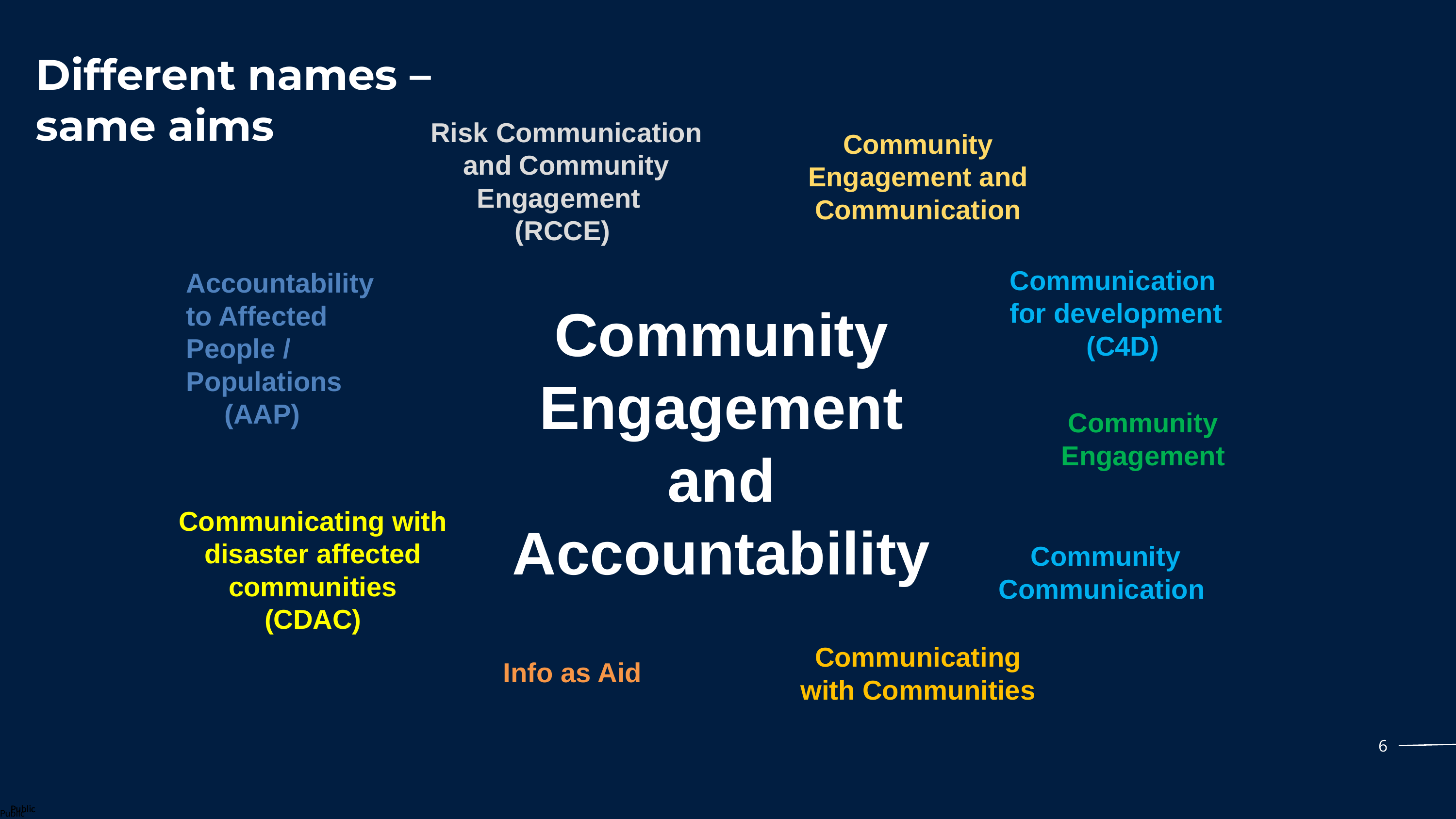

Different names – same aims

Risk Communication and Community Engagement
(RCCE)
Community Engagement and Communication
Communication for development
          (C4D)
Accountability to Affected People / Populations
     (AAP)
Community Engagement and Accountability
Community Engagement
Communicating with disaster affected communities
(CDAC)
Community Communication
Communicating with Communities
Info as Aid